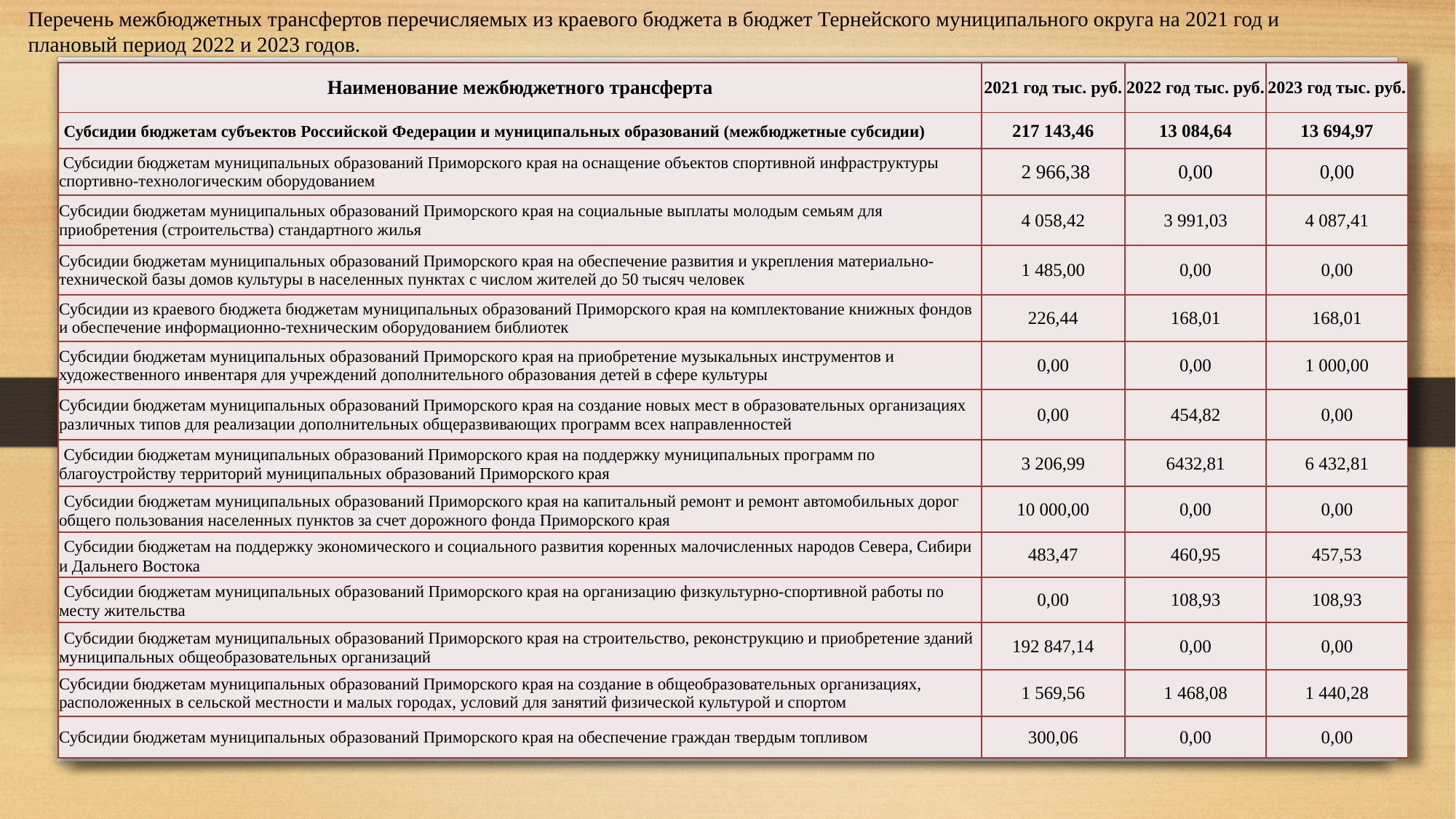

Перечень межбюджетных трансфертов перечисляемых из краевого бюджета в бюджет Тернейского муниципального округа на 2021 год и плановый период 2022 и 2023 годов.
| Наименование межбюджетного трансферта | 2021 год тыс. руб. | 2022 год тыс. руб. | 2023 год тыс. руб. |
| --- | --- | --- | --- |
| Субсидии бюджетам субъектов Российской Федерации и муниципальных образований (межбюджетные субсидии) | 217 143,46 | 13 084,64 | 13 694,97 |
| Субсидии бюджетам муниципальных образований Приморского края на оснащение объектов спортивной инфраструктуры спортивно-технологическим оборудованием | 2 966,38 | 0,00 | 0,00 |
| Субсидии бюджетам муниципальных образований Приморского края на социальные выплаты молодым семьям для приобретения (строительства) стандартного жилья | 4 058,42 | 3 991,03 | 4 087,41 |
| Субсидии бюджетам муниципальных образований Приморского края на обеспечение развития и укрепления материально-технической базы домов культуры в населенных пунктах с числом жителей до 50 тысяч человек | 1 485,00 | 0,00 | 0,00 |
| Субсидии из краевого бюджета бюджетам муниципальных образований Приморского края на комплектование книжных фондов и обеспечение информационно-техническим оборудованием библиотек | 226,44 | 168,01 | 168,01 |
| Субсидии бюджетам муниципальных образований Приморского края на приобретение музыкальных инструментов и художественного инвентаря для учреждений дополнительного образования детей в сфере культуры | 0,00 | 0,00 | 1 000,00 |
| Субсидии бюджетам муниципальных образований Приморского края на создание новых мест в образовательных организациях различных типов для реализации дополнительных общеразвивающих программ всех направленностей | 0,00 | 454,82 | 0,00 |
| Субсидии бюджетам муниципальных образований Приморского края на поддержку муниципальных программ по благоустройству территорий муниципальных образований Приморского края | 3 206,99 | 6432,81 | 6 432,81 |
| Субсидии бюджетам муниципальных образований Приморского края на капитальный ремонт и ремонт автомобильных дорог общего пользования населенных пунктов за счет дорожного фонда Приморского края | 10 000,00 | 0,00 | 0,00 |
| Субсидии бюджетам на поддержку экономического и социального развития коренных малочисленных народов Севера, Сибири и Дальнего Востока | 483,47 | 460,95 | 457,53 |
| Субсидии бюджетам муниципальных образований Приморского края на организацию физкультурно-спортивной работы по месту жительства | 0,00 | 108,93 | 108,93 |
| Субсидии бюджетам муниципальных образований Приморского края на строительство, реконструкцию и приобретение зданий муниципальных общеобразовательных организаций | 192 847,14 | 0,00 | 0,00 |
| Субсидии бюджетам муниципальных образований Приморского края на создание в общеобразовательных организациях, расположенных в сельской местности и малых городах, условий для занятий физической культурой и спортом | 1 569,56 | 1 468,08 | 1 440,28 |
| Субсидии бюджетам муниципальных образований Приморского края на обеспечение граждан твердым топливом | 300,06 | 0,00 | 0,00 |